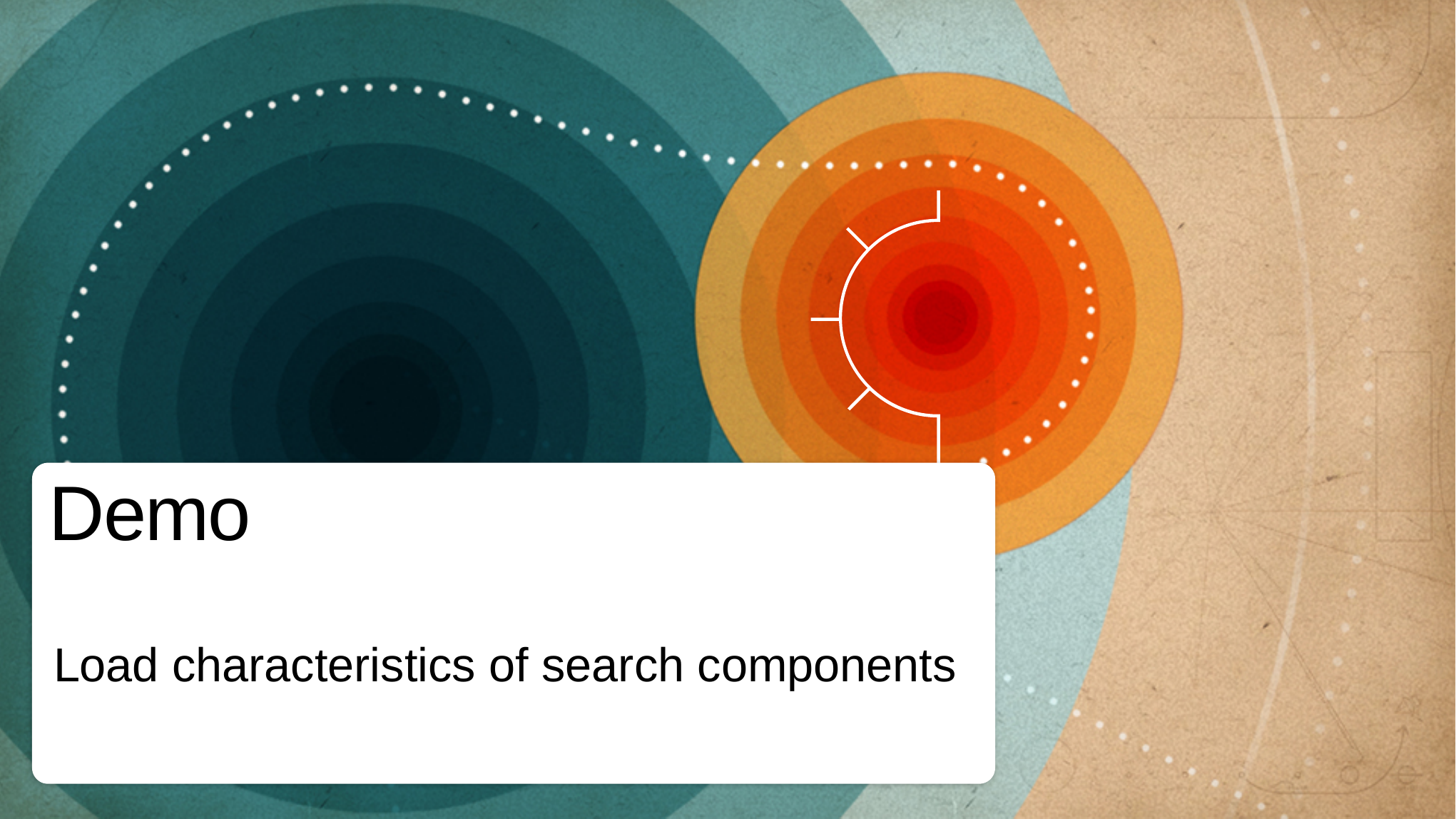

# Demo
Load characteristics of search components